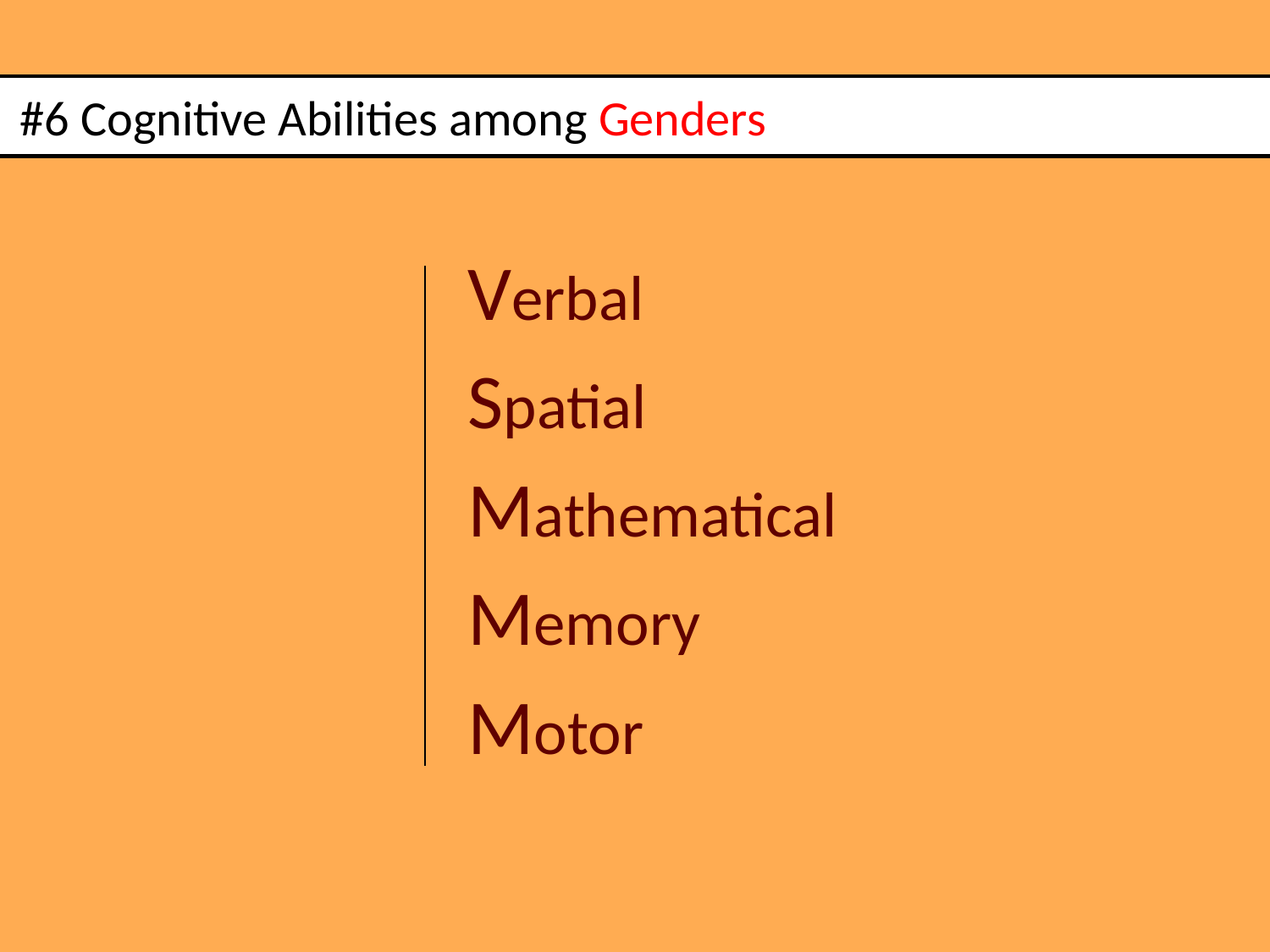

# #6 Cognitive Abilities among Genders
Verbal
Spatial
Mathematical
Memory
Motor